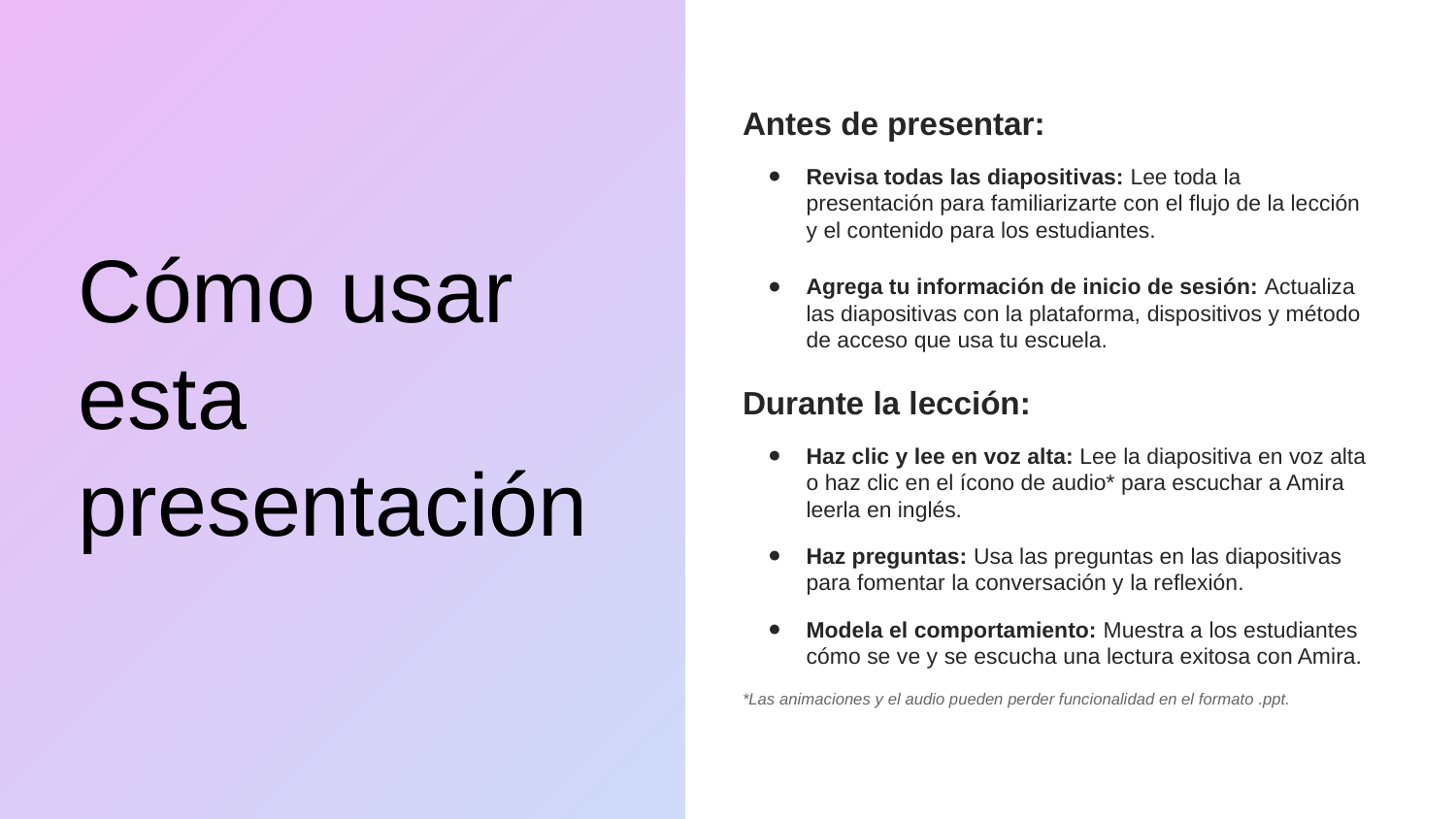

Antes de presentar:
Revisa todas las diapositivas: Lee toda la presentación para familiarizarte con el flujo de la lección y el contenido para los estudiantes.
Agrega tu información de inicio de sesión: Actualiza las diapositivas con la plataforma, dispositivos y método de acceso que usa tu escuela.
Durante la lección:
Haz clic y lee en voz alta: Lee la diapositiva en voz alta o haz clic en el ícono de audio* para escuchar a Amira leerla en inglés.
Haz preguntas: Usa las preguntas en las diapositivas para fomentar la conversación y la reflexión.
Modela el comportamiento: Muestra a los estudiantes cómo se ve y se escucha una lectura exitosa con Amira.
*Las animaciones y el audio pueden perder funcionalidad en el formato .ppt.
Cómo usar esta presentación